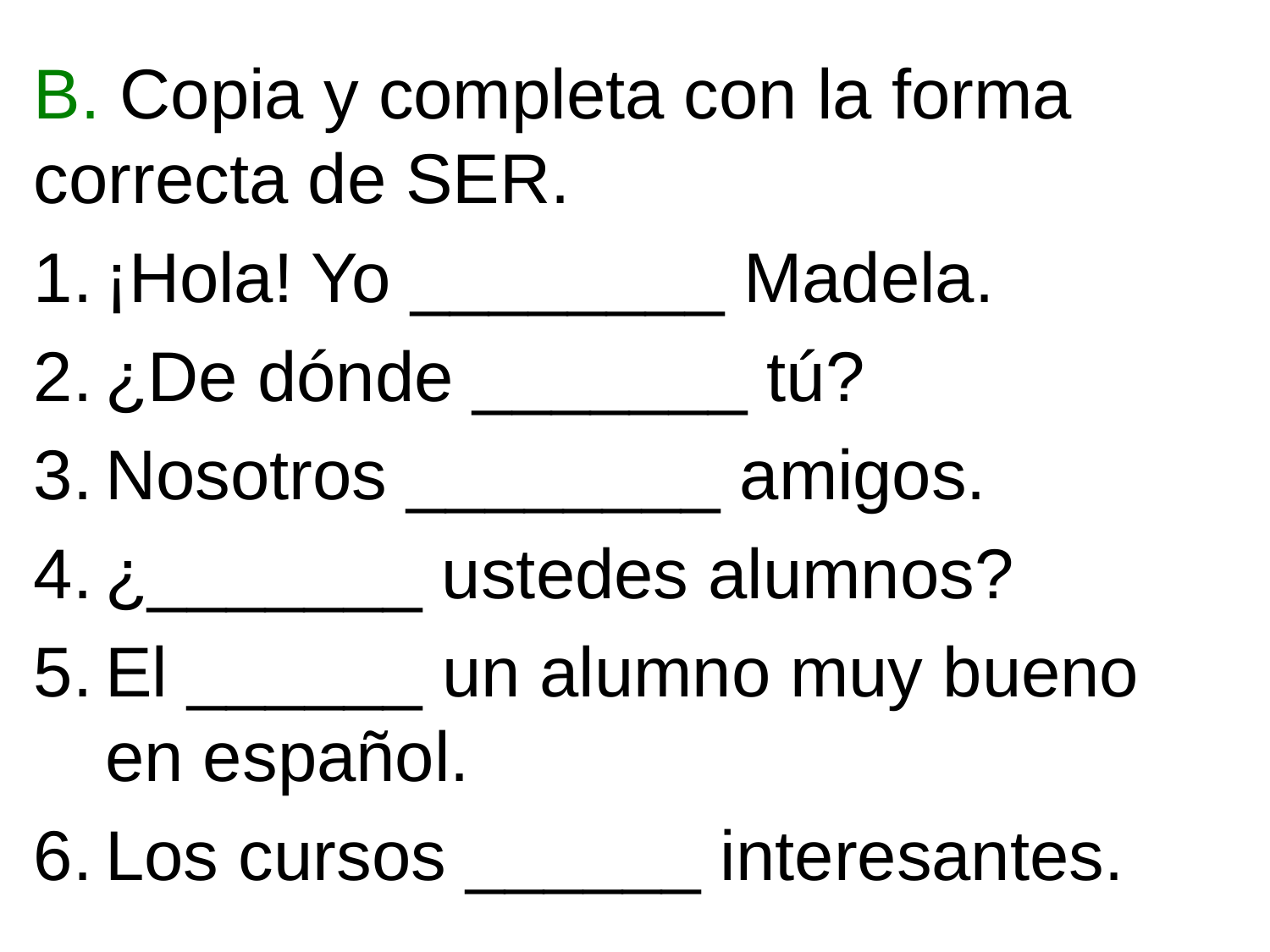

B. Copia y completa con la forma correcta de SER.
¡Hola! Yo ________ Madela.
¿De dónde _______ tú?
Nosotros ________ amigos.
¿_______ ustedes alumnos?
El ______ un alumno muy bueno en español.
Los cursos ______ interesantes.